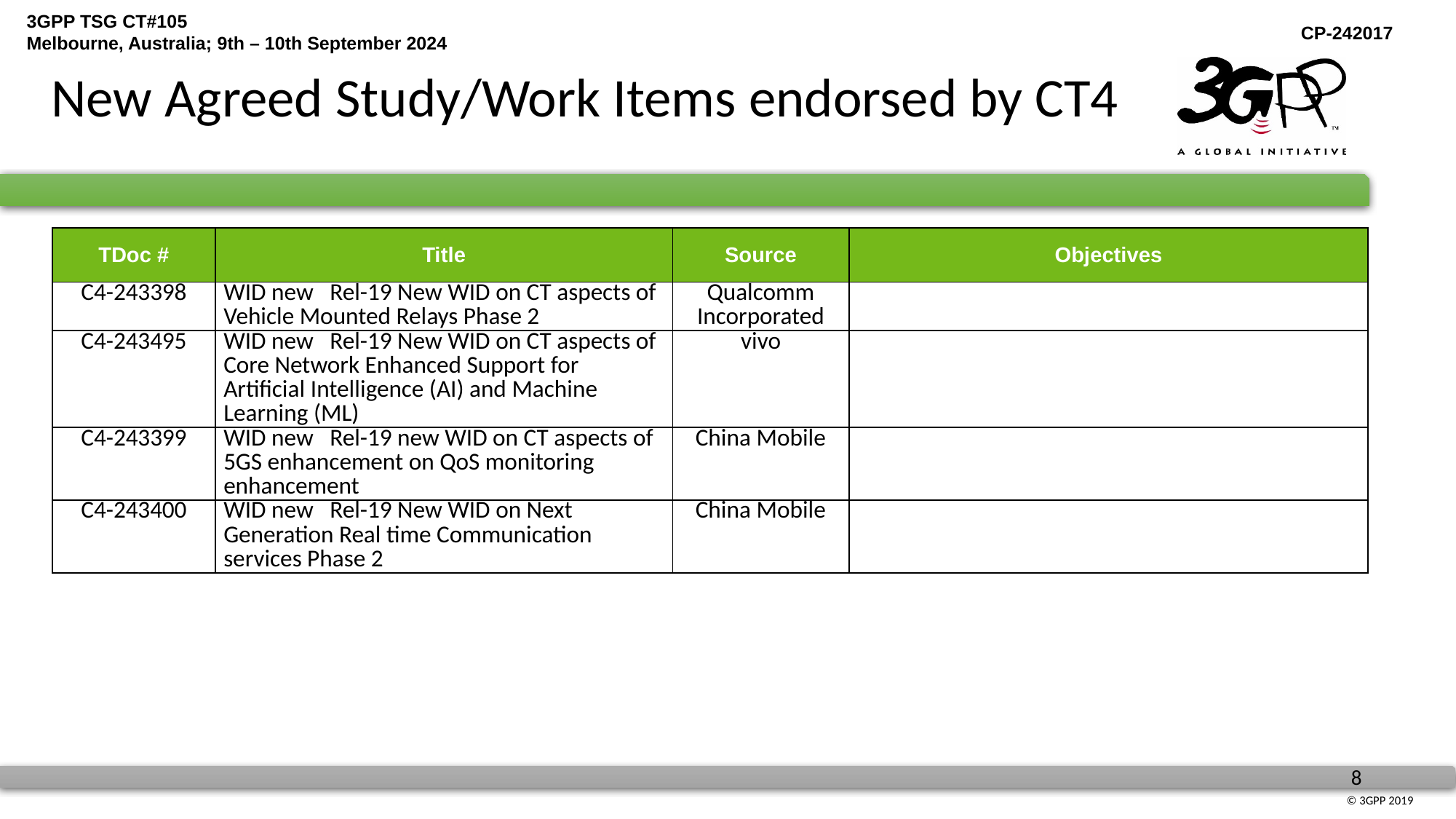

# New Agreed Study/Work Items endorsed by CT4
| TDoc # | Title | Source | Objectives |
| --- | --- | --- | --- |
| C4-243398 | WID new Rel-19 New WID on CT aspects of Vehicle Mounted Relays Phase 2 | Qualcomm Incorporated |  |
| C4-243495 | WID new Rel-19 New WID on CT aspects of Core Network Enhanced Support for Artificial Intelligence (AI) and Machine Learning (ML) | vivo |  |
| C4-243399 | WID new Rel-19 new WID on CT aspects of 5GS enhancement on QoS monitoring enhancement | China Mobile |  |
| C4-243400 | WID new Rel-19 New WID on Next Generation Real time Communication services Phase 2 | China Mobile |  |